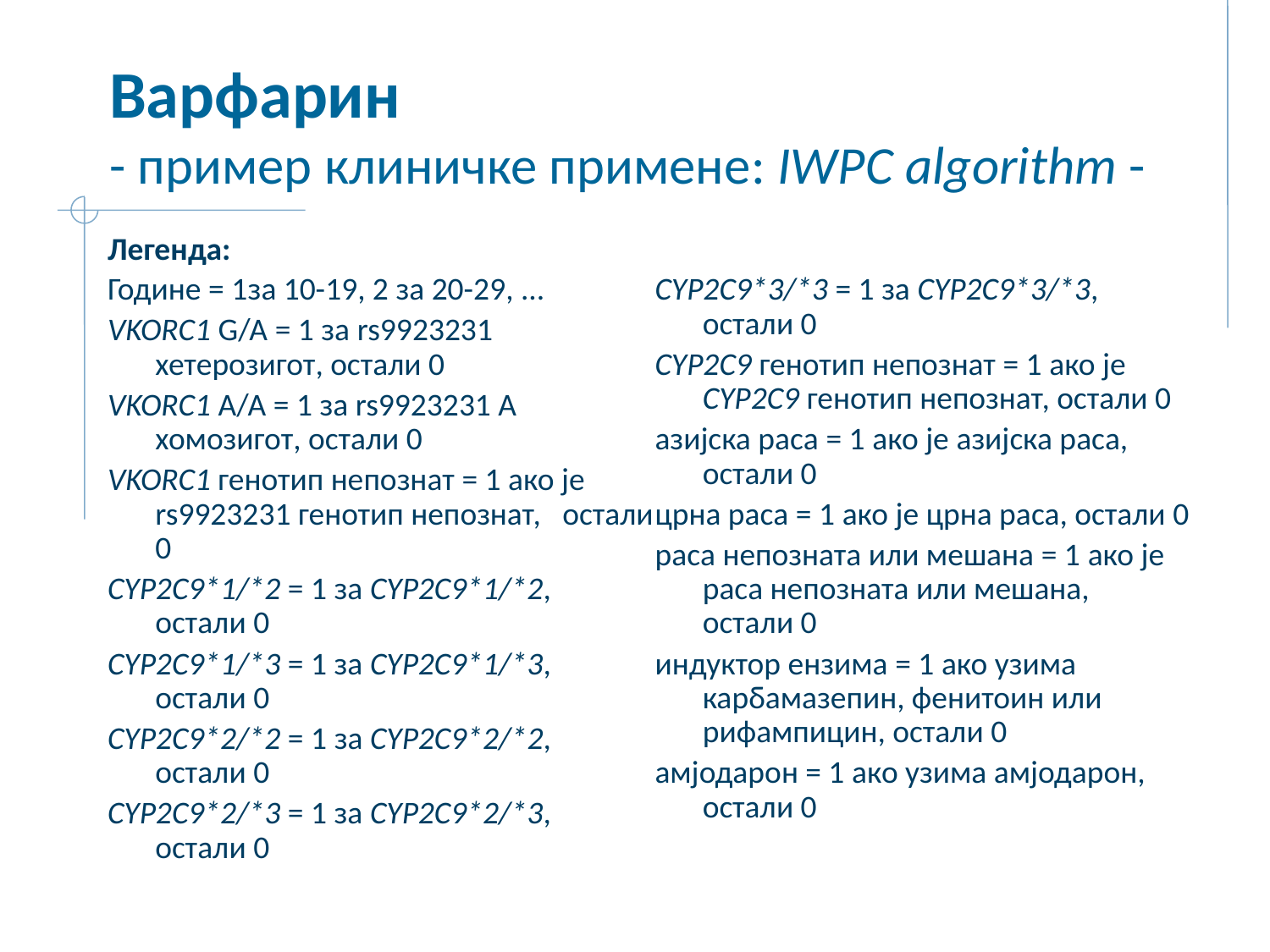

# Варфарин - пример клиничке примене: IWPC algorithm -
Легенда:
Године = 1за 10-19, 2 за 20-29, ...
VKORC1 G/A = 1 за rs9923231 хетерозигот, остали 0
VKORC1 A/A = 1 за rs9923231 А хомозигот, остали 0
VKORC1 генотип непознат = 1 ако је rs9923231 генотип непознат,   остали 0
CYP2C9*1/*2 = 1 за CYP2C9*1/*2,  остали 0
CYP2C9*1/*3 = 1 за CYP2C9*1/*3,   остали 0
CYP2C9*2/*2 = 1 за CYP2C9*2/*2,  остали 0
CYP2C9*2/*3 = 1 за CYP2C9*2/*3,   остали 0

CYP2C9*3/*3 = 1 за СYP2C9*3/*3,  остали 0
CYP2C9 генотип непознат = 1 ако је CYP2C9 генотип непознат, остали 0
азијска раса = 1 ако је азијска раса, остали 0
црна раса = 1 ако је црна раса, остали 0
раса непозната или мешана = 1 ако је раса непозната или мешана,   остали 0
индуктор ензима = 1 ако узима карбамазепин, фенитоин или рифампицин, остали 0
амјодарон = 1 ако узима амјодарон, остали 0